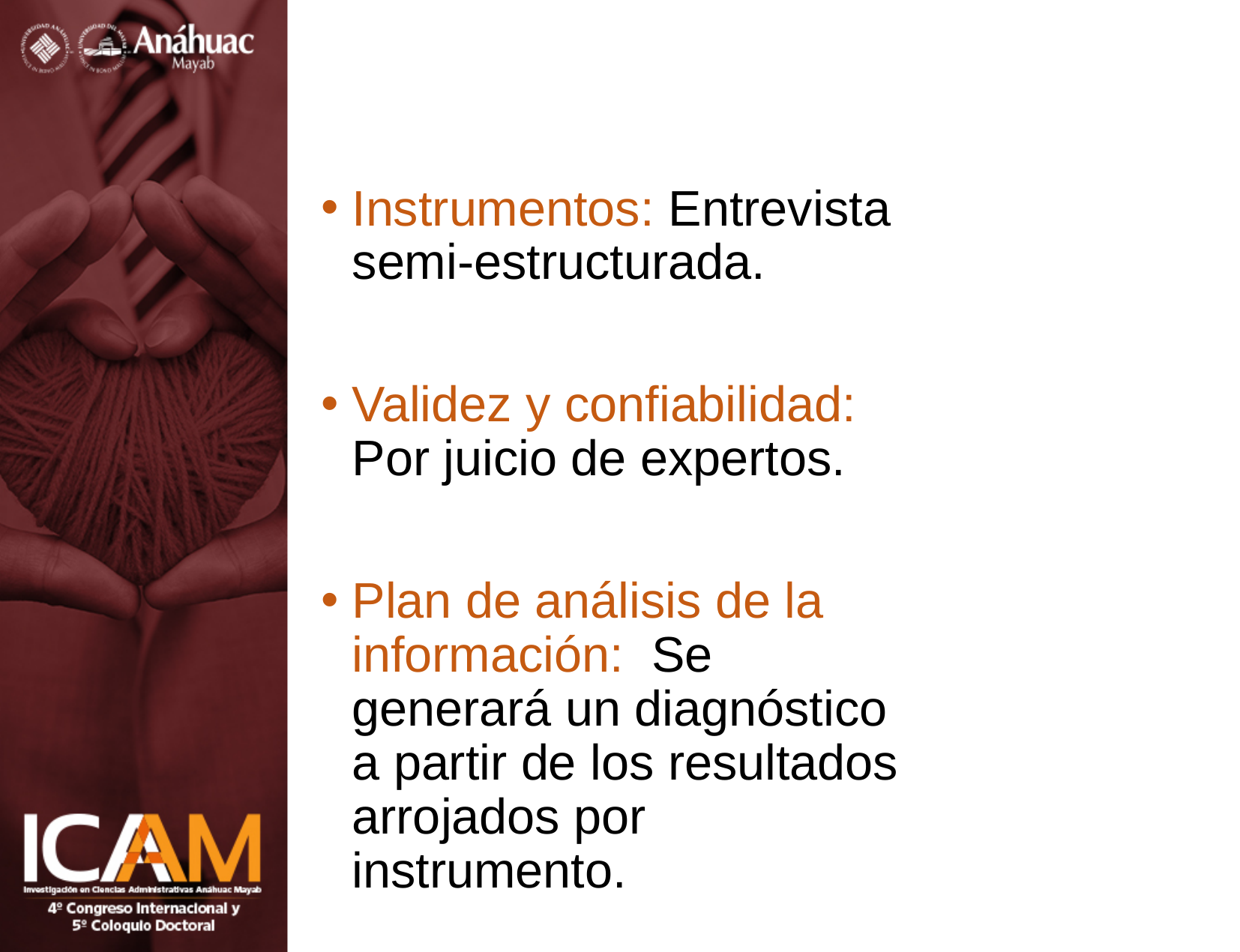

Instrumentos: Entrevista semi-estructurada.

Validez y confiabilidad: Por juicio de expertos.

Plan de análisis de la información:  Se generará un diagnóstico a partir de los resultados arrojados por instrumento.